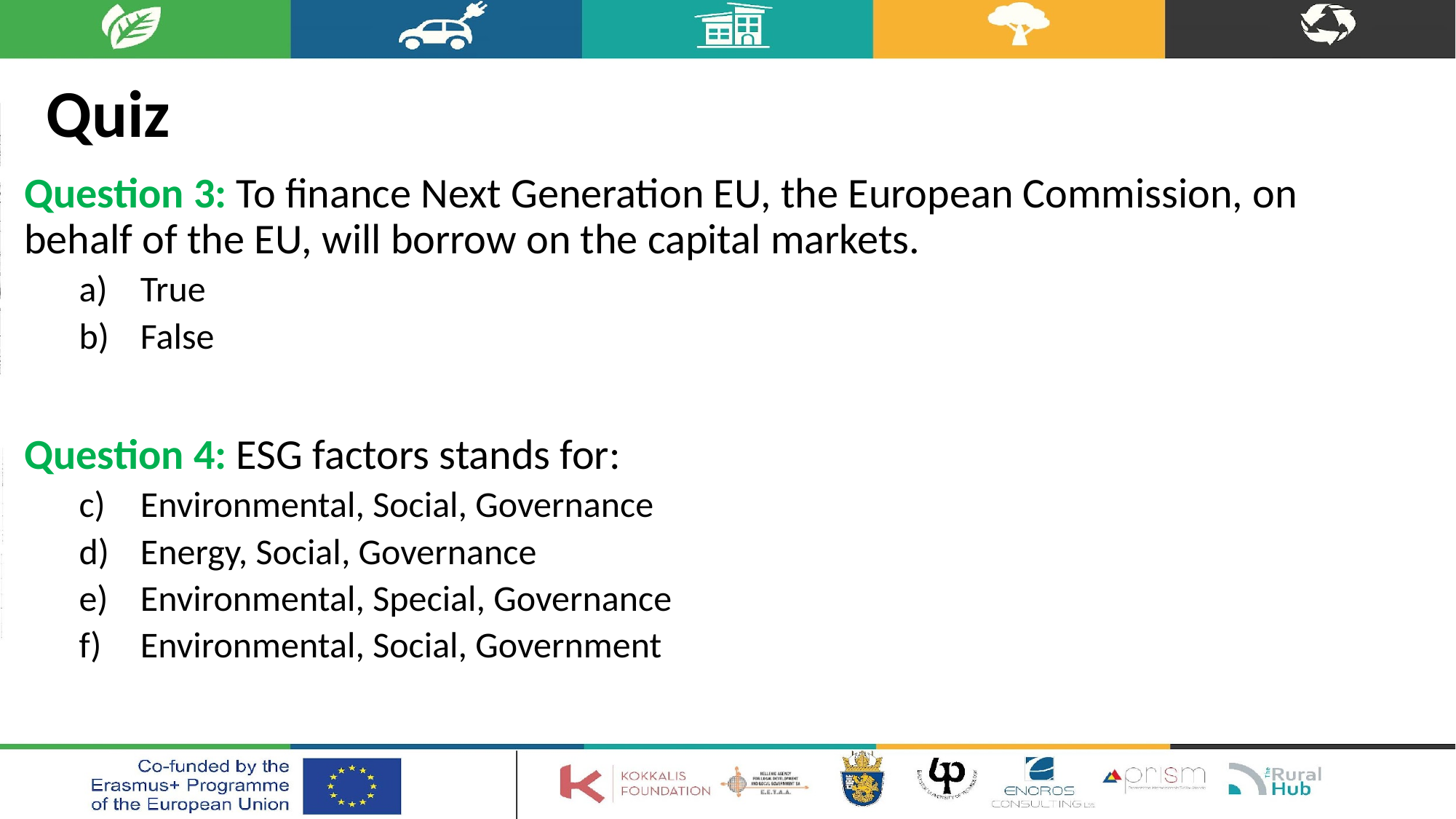

# Quiz
Question 3: To finance Next Generation EU, the European Commission, on behalf of the EU, will borrow on the capital markets.
True
False

Question 4: ESG factors stands for:
Environmental, Social, Governance
Energy, Social, Governance
Environmental, Special, Governance
Environmental, Social, Government